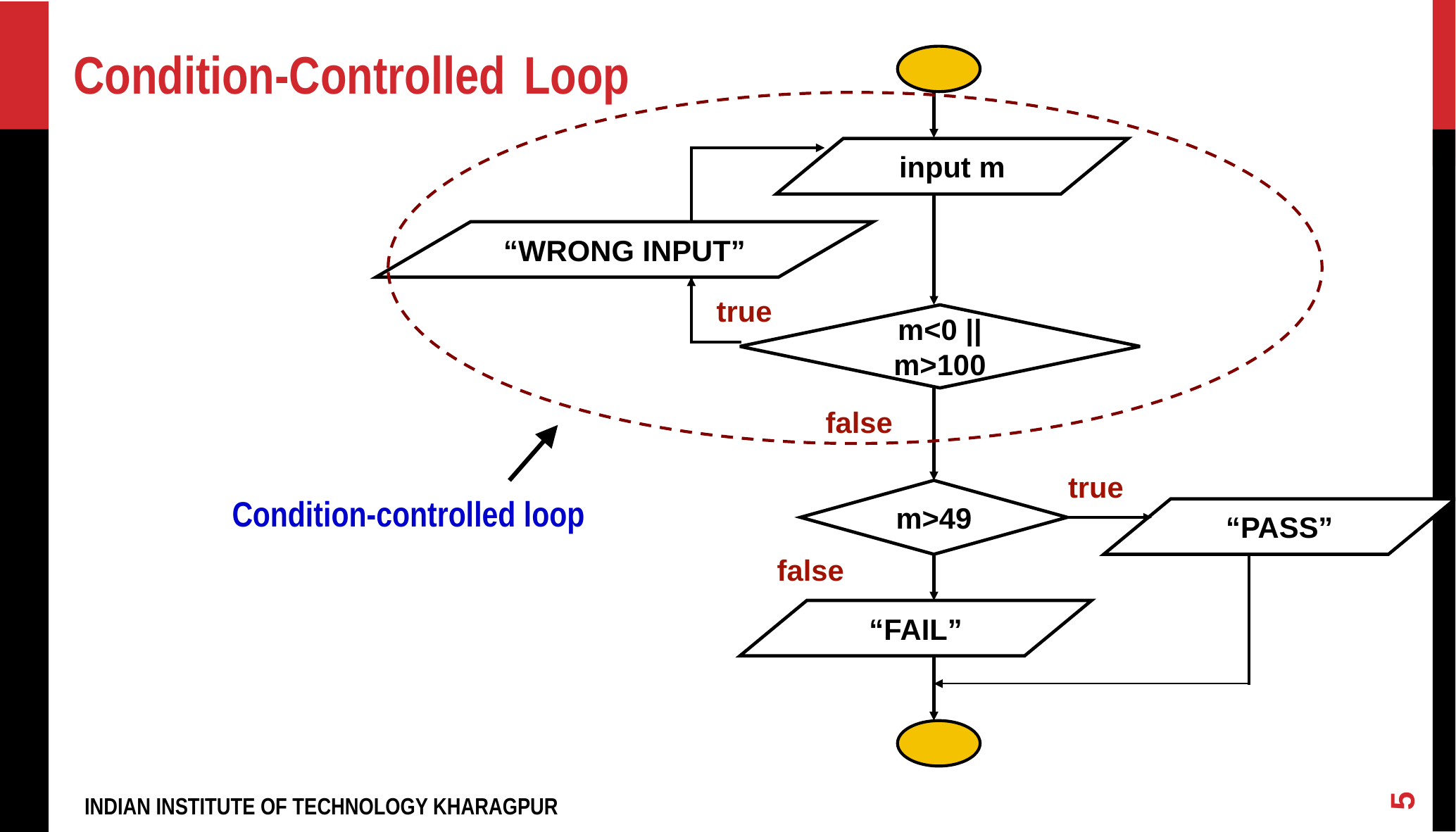

# Condition-Controlled Loop

input m
“WRONG INPUT”
true
m<0 || m>100
false
true
m>49
Condition-controlled loop
“PASS”
false
“FAIL”

5
INDIAN INSTITUTE OF TECHNOLOGY KHARAGPUR